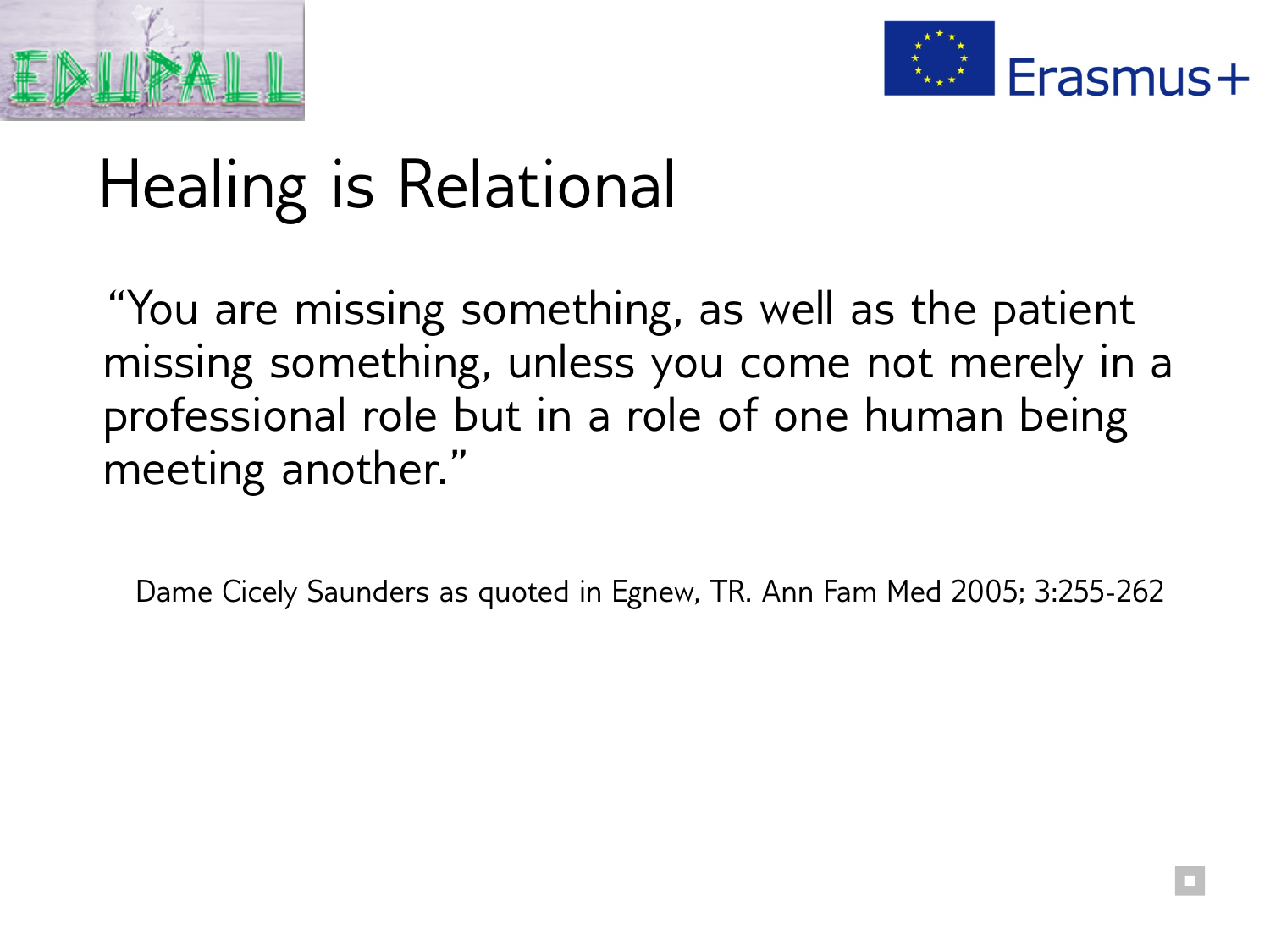

# Healing is Relational
  “You are missing something, as well as the patient missing something, unless you come not merely in a professional role but in a role of one human being meeting another.”

      Dame Cicely Saunders as quoted in Egnew, TR. Ann Fam Med 2005; 3:255-262